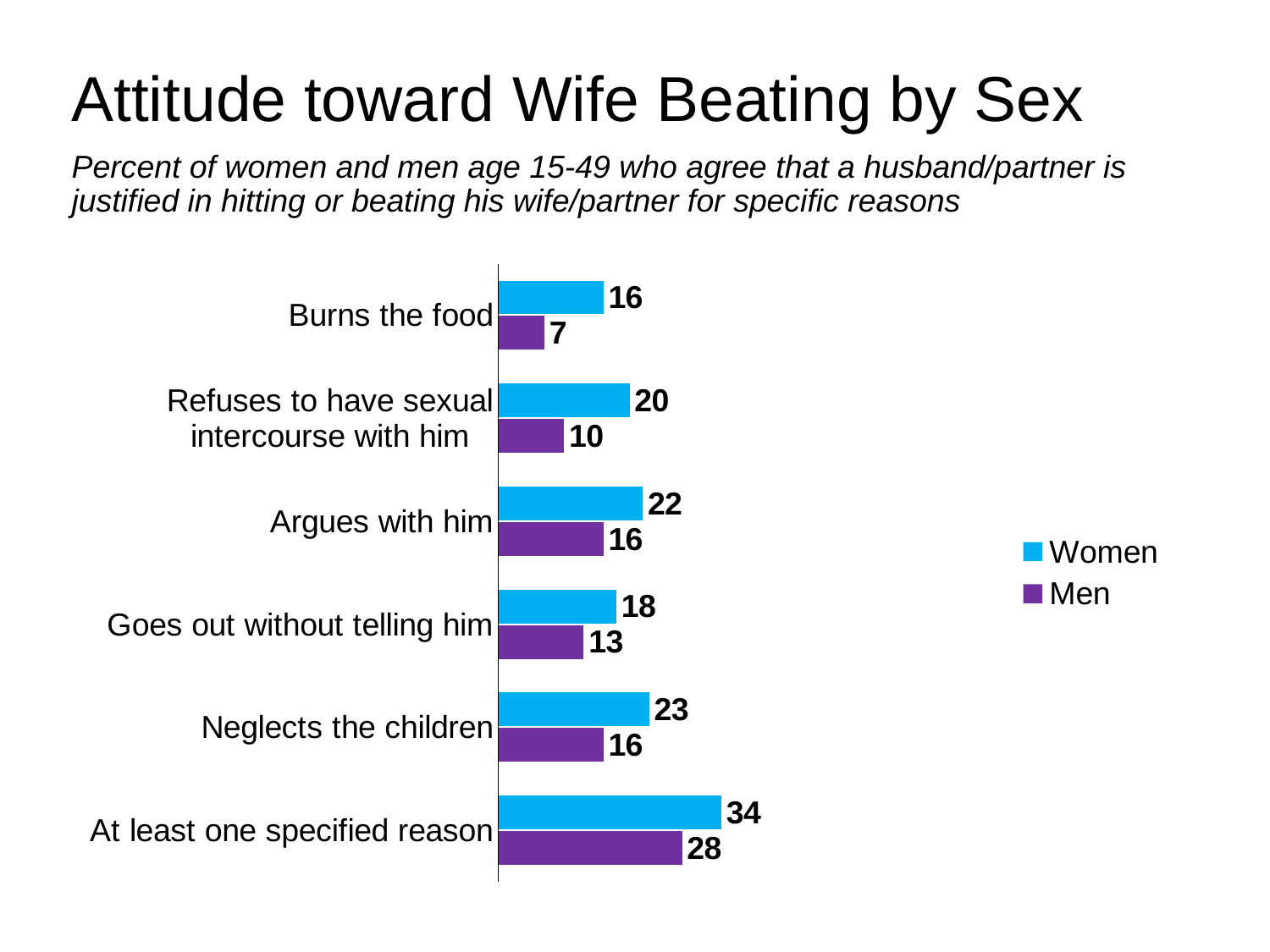

# Attitude toward Wife Beating by Sex
Percent of women and men age 15-49 who agree that a husband/partner is justified in hitting or beating his wife/partner for specific reasons

### Chart

| Category | Men | Women |
|---|---|---|
| At least one specified reason | 28.0 | 34.0 |
| Neglects the children | 16.0 | 23.0 |
| Goes out without telling him | 13.0 | 18.0 |
| Argues with him | 16.0 | 22.0 |
| Refuses to have sexual intercourse with him | 10.0 | 20.0 |
| Burns the food | 7.0 | 16.0 |